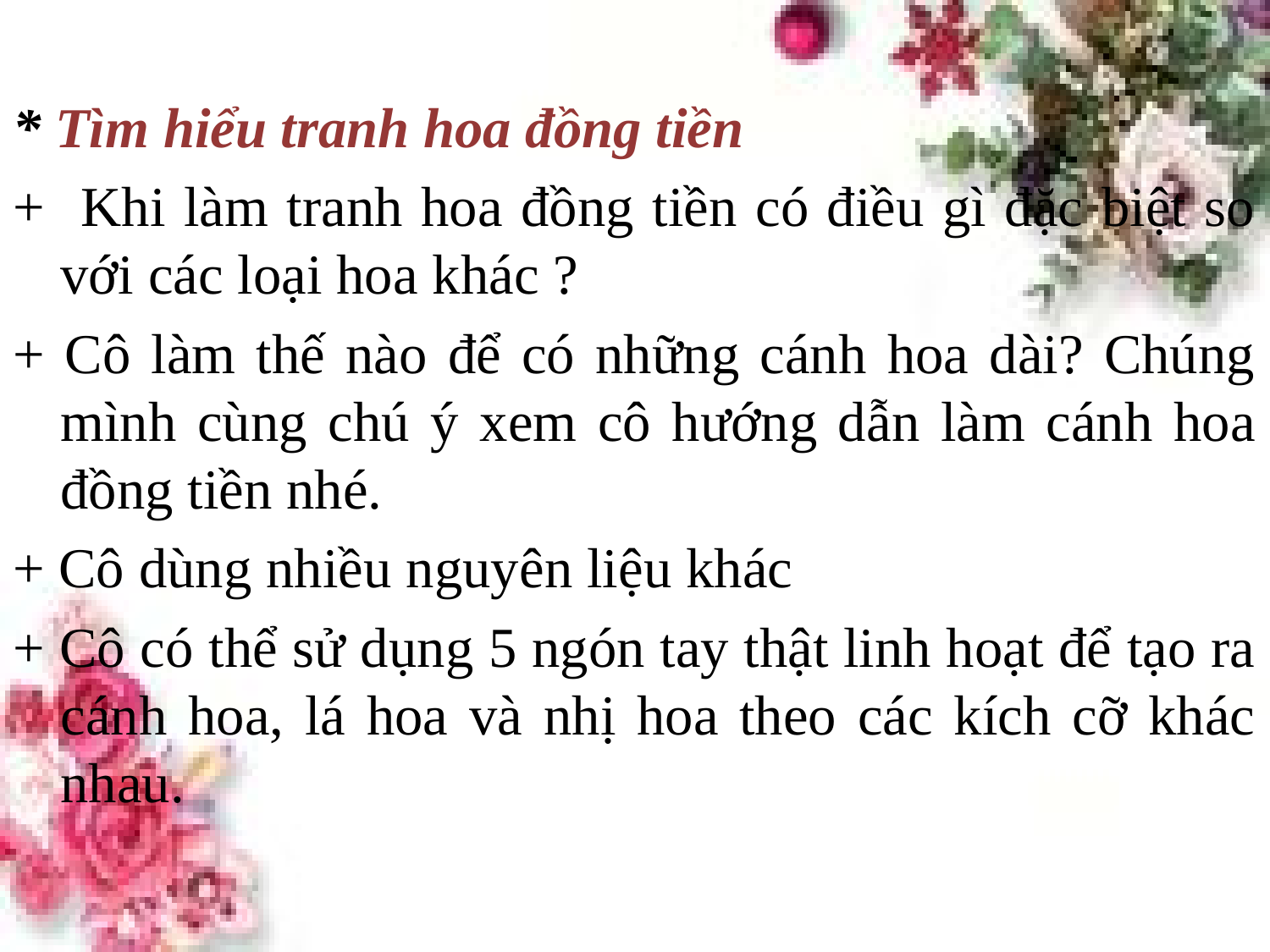

* Tìm hiểu tranh hoa đồng tiền
+  Khi làm tranh hoa đồng tiền có điều gì đặc biệt so với các loại hoa khác ?
+ Cô làm thế nào để có những cánh hoa dài? Chúng mình cùng chú ý xem cô hướng dẫn làm cánh hoa đồng tiền nhé.
+ Cô dùng nhiều nguyên liệu khác
+ Cô có thể sử dụng 5 ngón tay thật linh hoạt để tạo ra cánh hoa, lá hoa và nhị hoa theo các kích cỡ khác nhau.